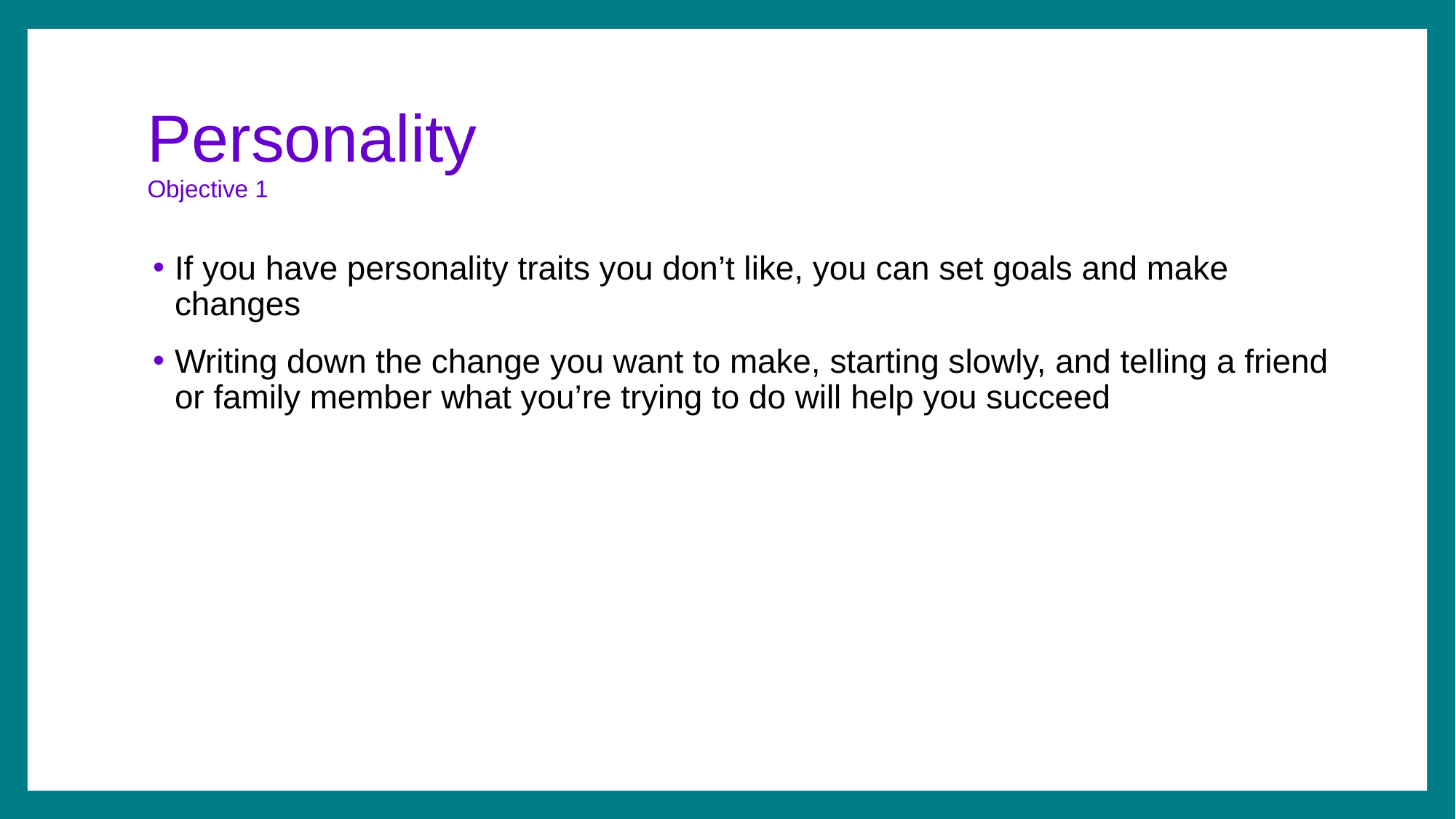

# Personality Objective 1
If you have personality traits you don’t like, you can set goals and make changes
Writing down the change you want to make, starting slowly, and telling a friend or family member what you’re trying to do will help you succeed